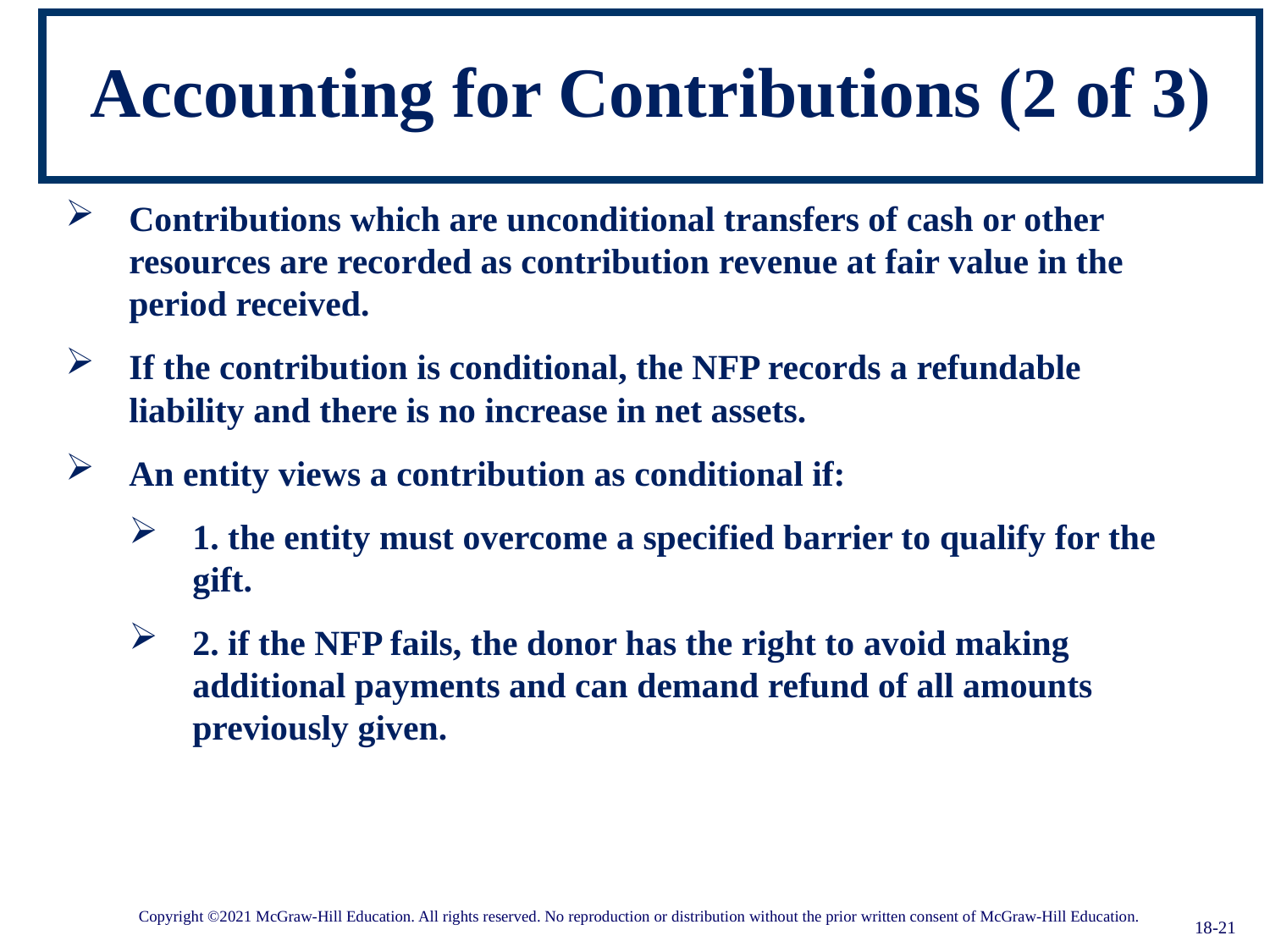

# Accounting for Contributions (2 of 3)
Contributions which are unconditional transfers of cash or other resources are recorded as contribution revenue at fair value in the period received.
If the contribution is conditional, the NFP records a refundable liability and there is no increase in net assets.
An entity views a contribution as conditional if:
1. the entity must overcome a specified barrier to qualify for the gift.
2. if the NFP fails, the donor has the right to avoid making additional payments and can demand refund of all amounts previously given.
18-21
Copyright ©2021 McGraw-Hill Education. All rights reserved. No reproduction or distribution without the prior written consent of McGraw-Hill Education.